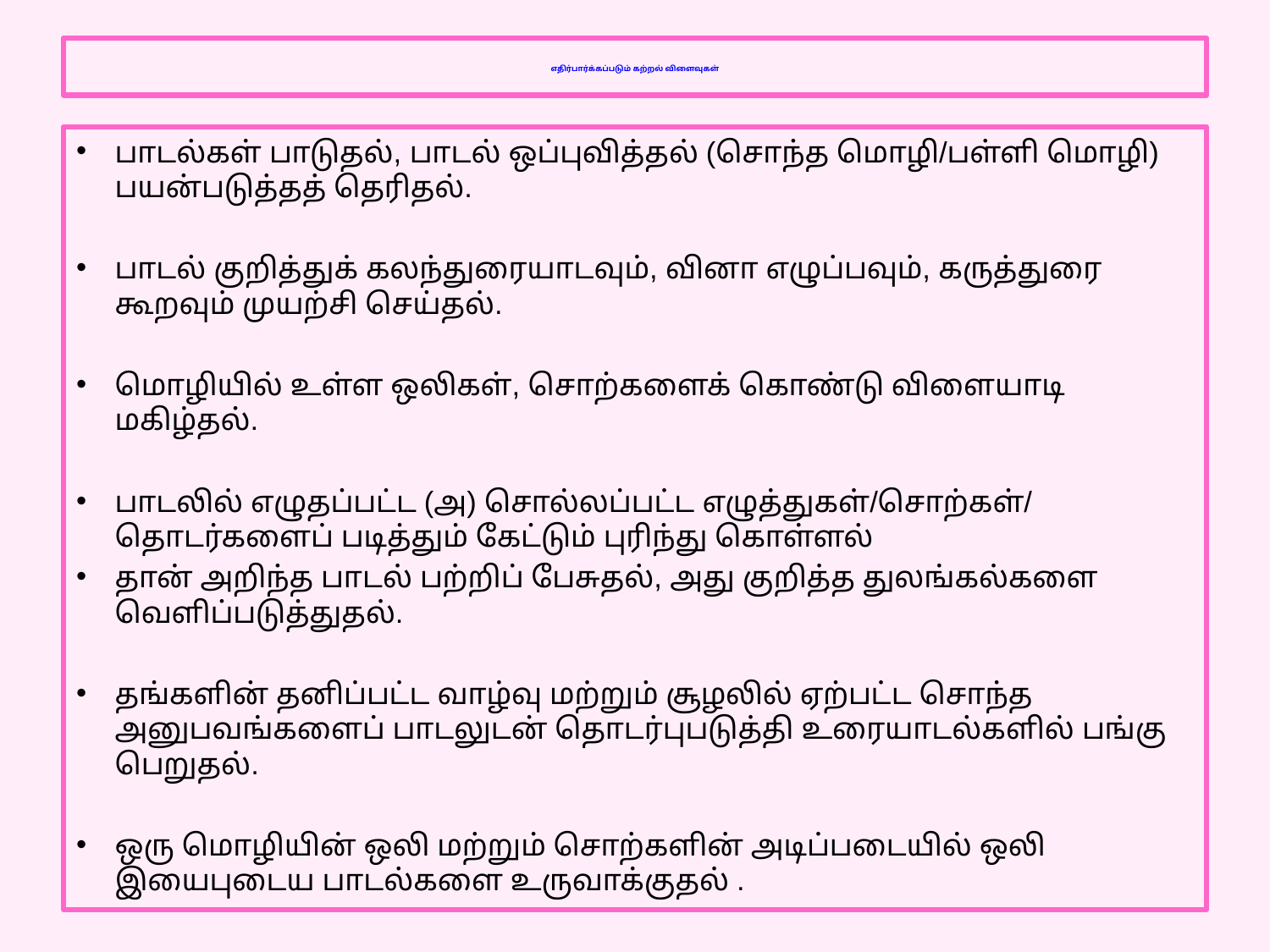

# எதிர்பார்க்கப்படும் கற்றல் விளைவுகள்
பாடல்கள் பாடுதல், பாடல் ஒப்புவித்தல் (சொந்த மொழி/பள்ளி மொழி) பயன்படுத்தத் தெரிதல்.

பாடல் குறித்துக் கலந்துரையாடவும், வினா எழுப்பவும், கருத்துரை கூறவும் முயற்சி செய்தல்.

மொழியில் உள்ள ஒலிகள், சொற்களைக் கொண்டு விளையாடி மகிழ்தல்.

பாடலில் எழுதப்பட்ட (அ) சொல்லப்பட்ட எழுத்துகள்/சொற்கள்/ தொடர்களைப் படித்தும் கேட்டும் புரிந்து கொள்ளல்
தான் அறிந்த பாடல் பற்றிப் பேசுதல், அது குறித்த துலங்கல்களை வெளிப்படுத்துதல்.

தங்களின் தனிப்பட்ட வாழ்வு மற்றும் சூழலில் ஏற்பட்ட சொந்த அனுபவங்களைப் பாடலுடன் தொடர்புபடுத்தி உரையாடல்களில் பங்கு பெறுதல்.

ஒரு மொழியின் ஒலி மற்றும் சொற்களின் அடிப்படையில் ஒலி இயைபுடைய பாடல்களை உருவாக்குதல் .